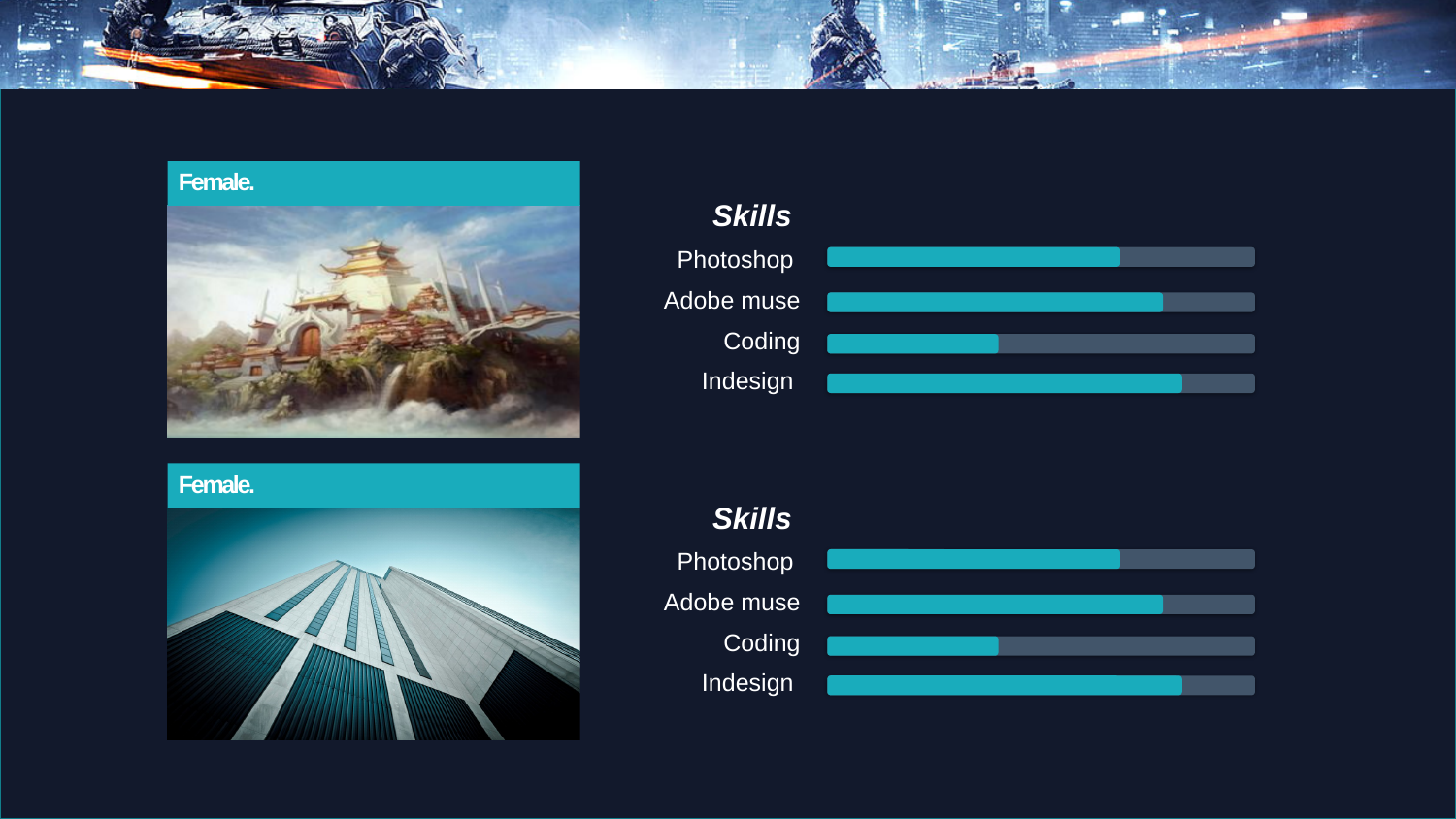

Female.

Skills
Photoshop

Adobe muse

Coding

Indesign

Female.

Skills
Photoshop

Adobe muse

Coding

Indesign